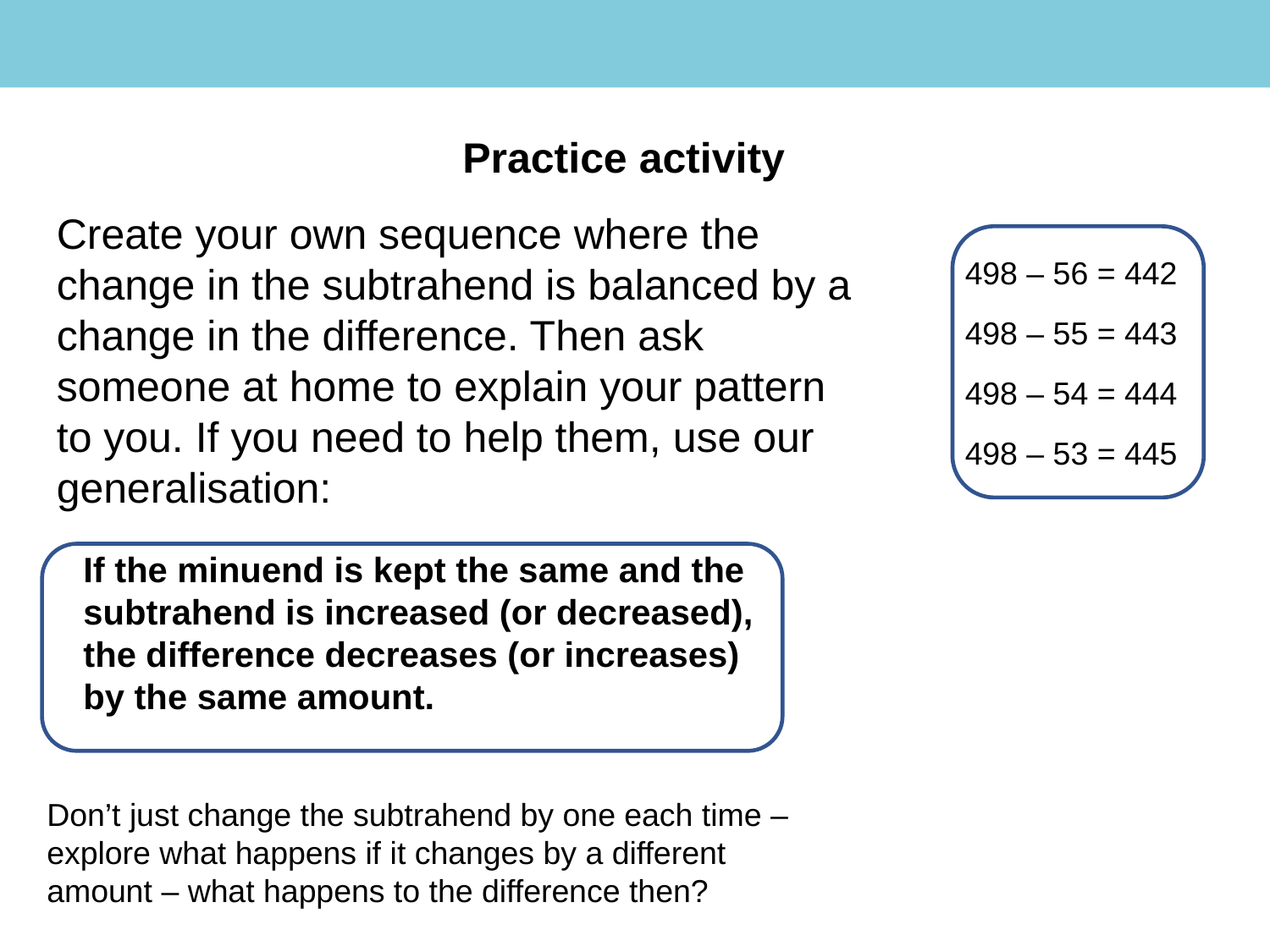

Create your own sequence where the change in the subtrahend is balanced by a change in the difference. Then ask someone at home to explain your pattern to you. If you need to help them, use our generalisation:

Practice activity

498 – 56 = 442

498 – 55 = 443

498 – 54 = 444

498 – 53 = 445
If the minuend is kept the same and the subtrahend is increased (or decreased), the difference decreases (or increases) by the same amount.

Don’t just change the subtrahend by one each time – explore what happens if it changes by a different amount – what happens to the difference then?